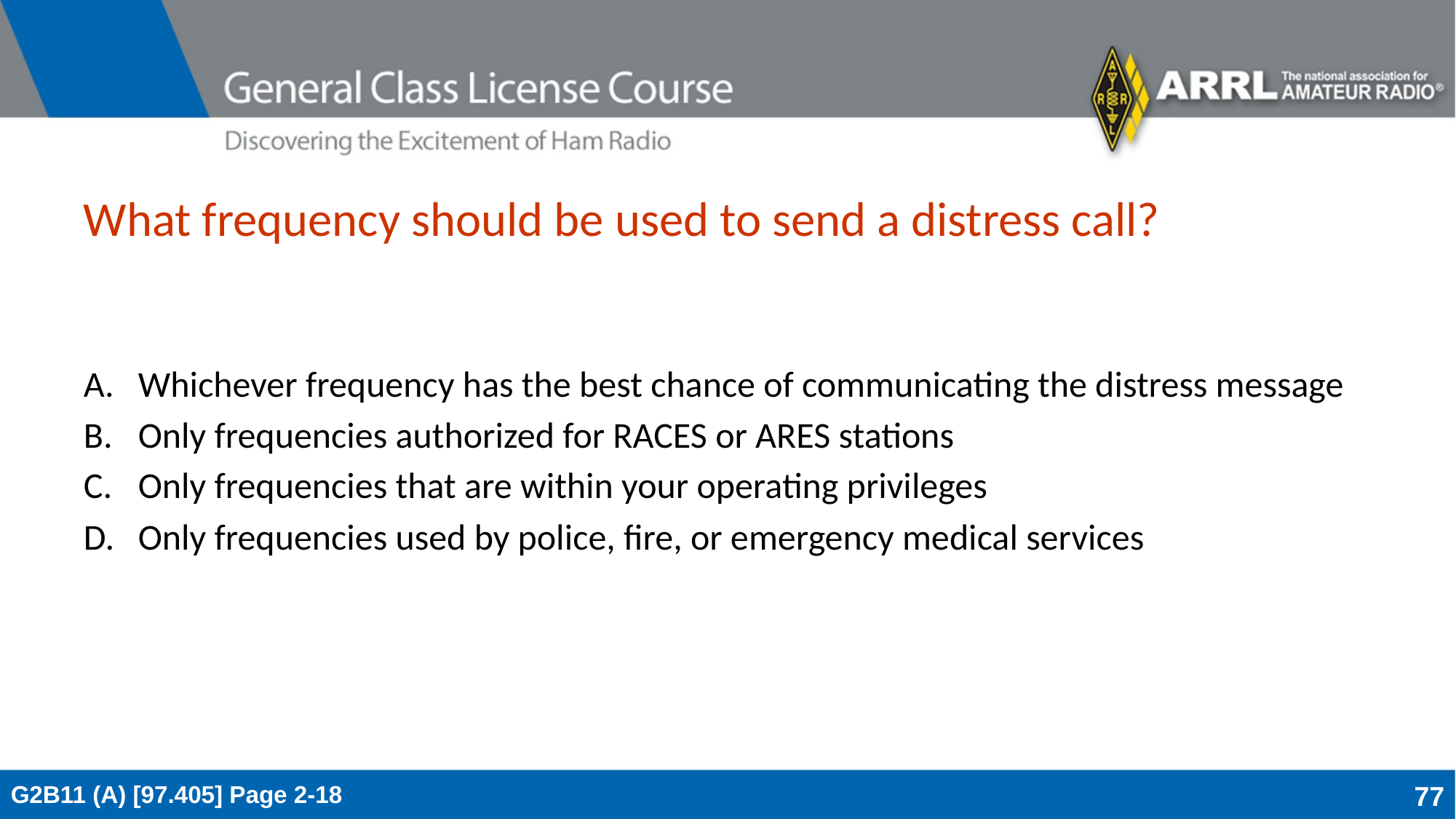

# What frequency should be used to send a distress call?
Whichever frequency has the best chance of communicating the distress message
Only frequencies authorized for RACES or ARES stations
Only frequencies that are within your operating privileges
Only frequencies used by police, fire, or emergency medical services
G2B11 (A) [97.405] Page 2-18
77